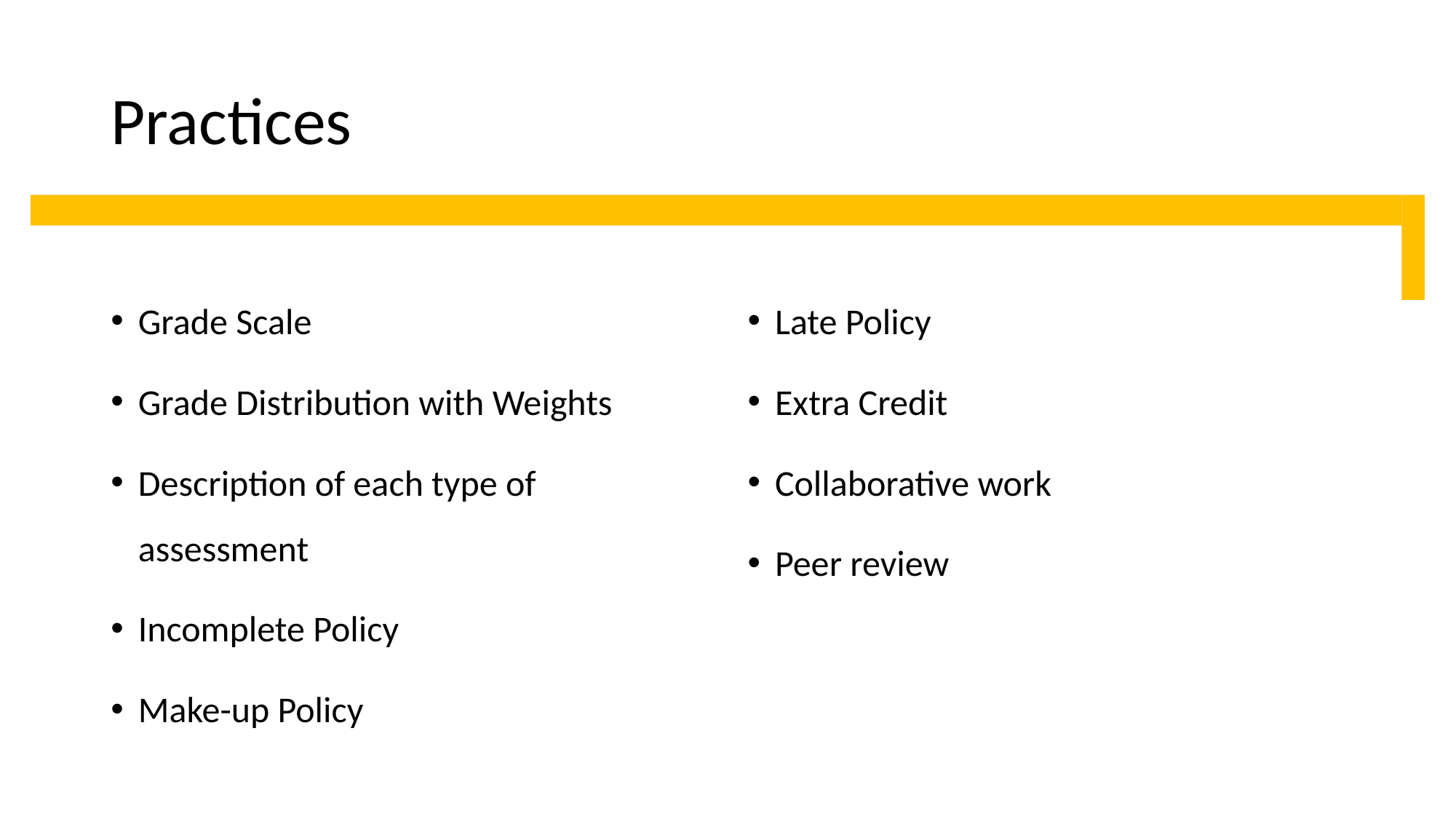

# Practices

Grade Scale
Grade Distribution with Weights
Description of each type of assessment
Incomplete Policy
Make-up Policy
Late Policy
Extra Credit
Collaborative work
Peer review